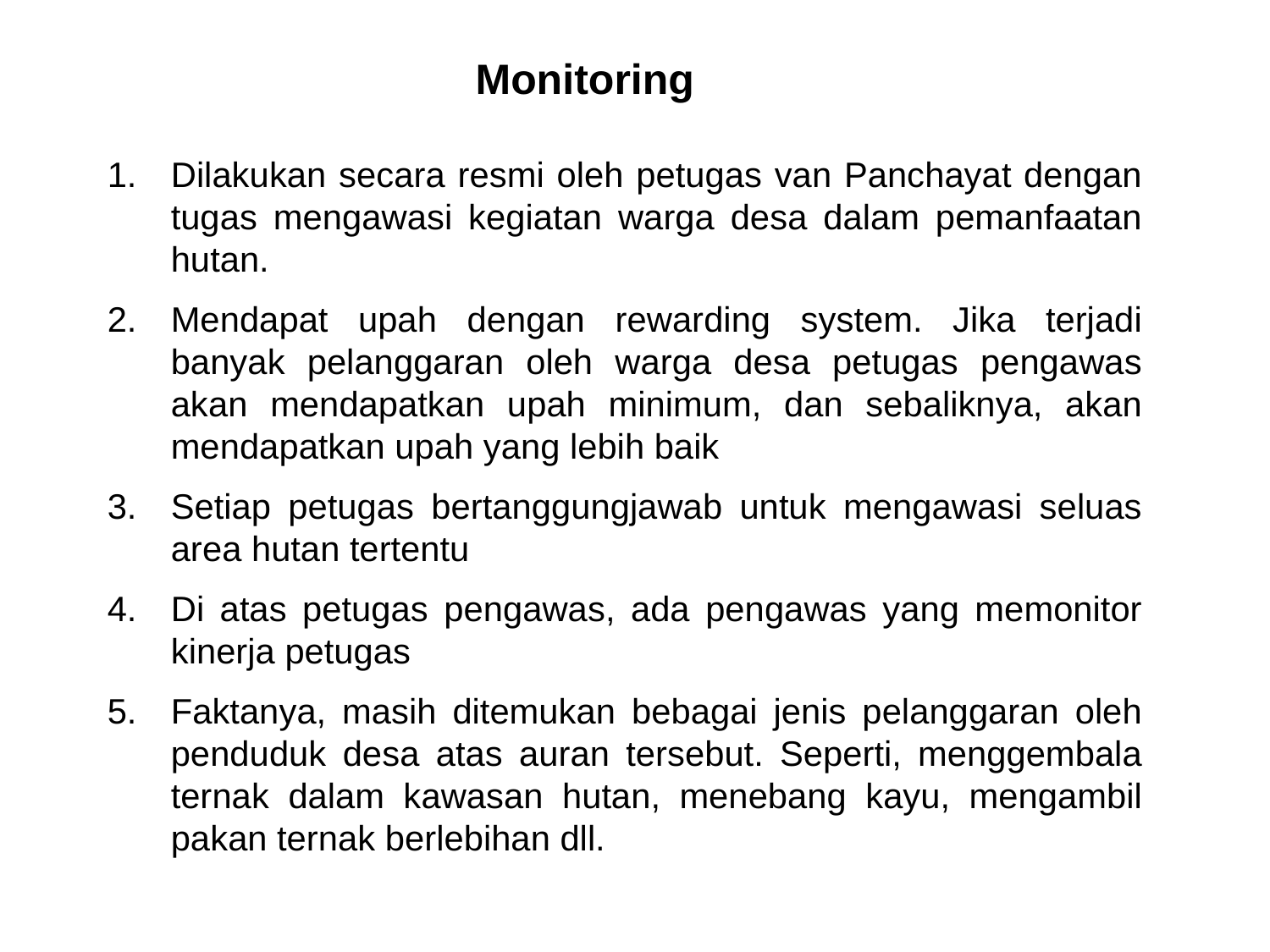

Monitoring
Dilakukan secara resmi oleh petugas van Panchayat dengan tugas mengawasi kegiatan warga desa dalam pemanfaatan hutan.
Mendapat upah dengan rewarding system. Jika terjadi banyak pelanggaran oleh warga desa petugas pengawas akan mendapatkan upah minimum, dan sebaliknya, akan mendapatkan upah yang lebih baik
Setiap petugas bertanggungjawab untuk mengawasi seluas area hutan tertentu
Di atas petugas pengawas, ada pengawas yang memonitor kinerja petugas
Faktanya, masih ditemukan bebagai jenis pelanggaran oleh penduduk desa atas auran tersebut. Seperti, menggembala ternak dalam kawasan hutan, menebang kayu, mengambil pakan ternak berlebihan dll.